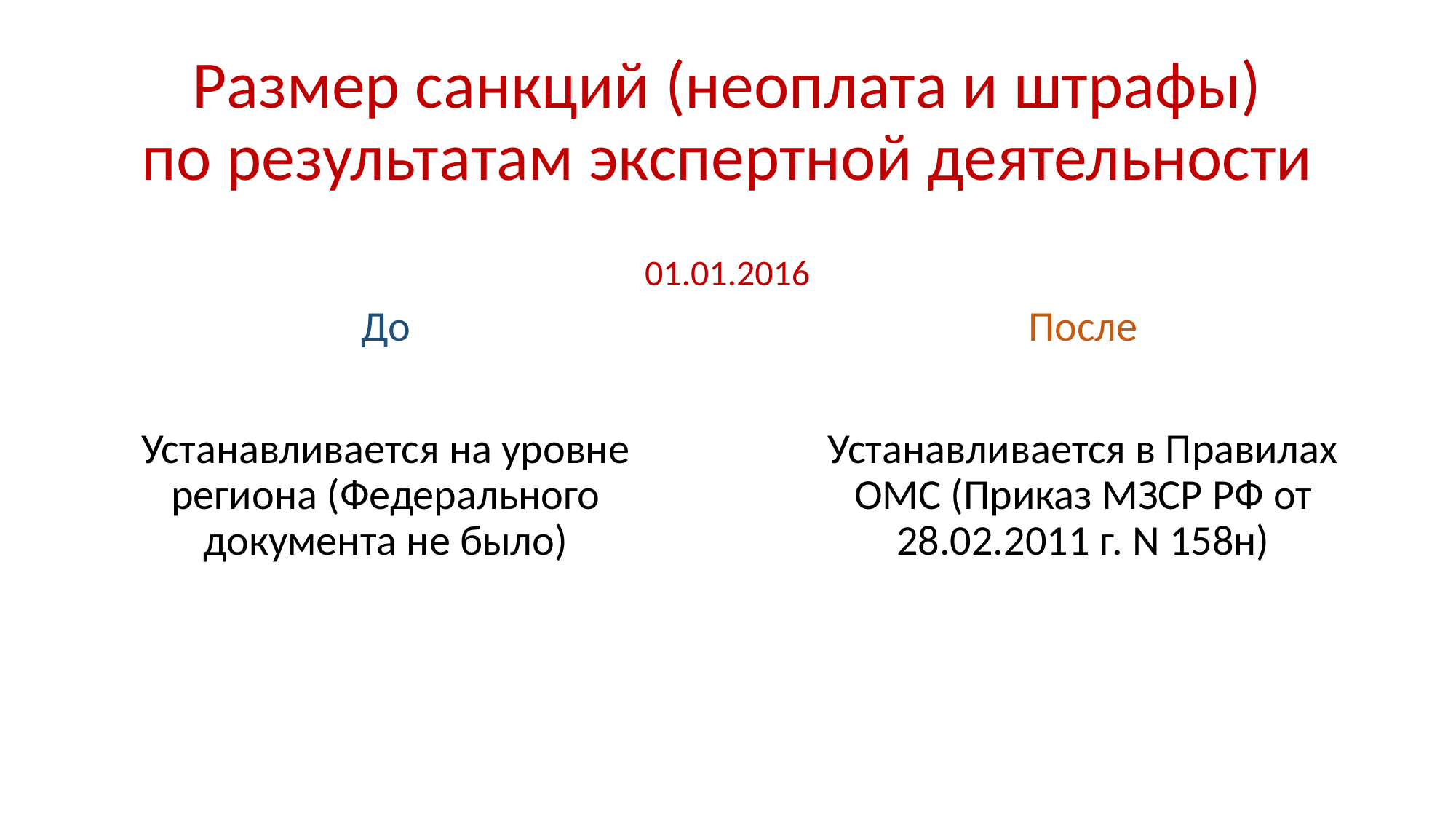

# Размер санкций (неоплата и штрафы)
по результатам экспертной деятельности
01.01.2016
До

Устанавливается на уровне региона (Федерального документа не было)
После

Устанавливается в Правилах ОМС (Приказ МЗСР РФ от 28.02.2011 г. N 158н)